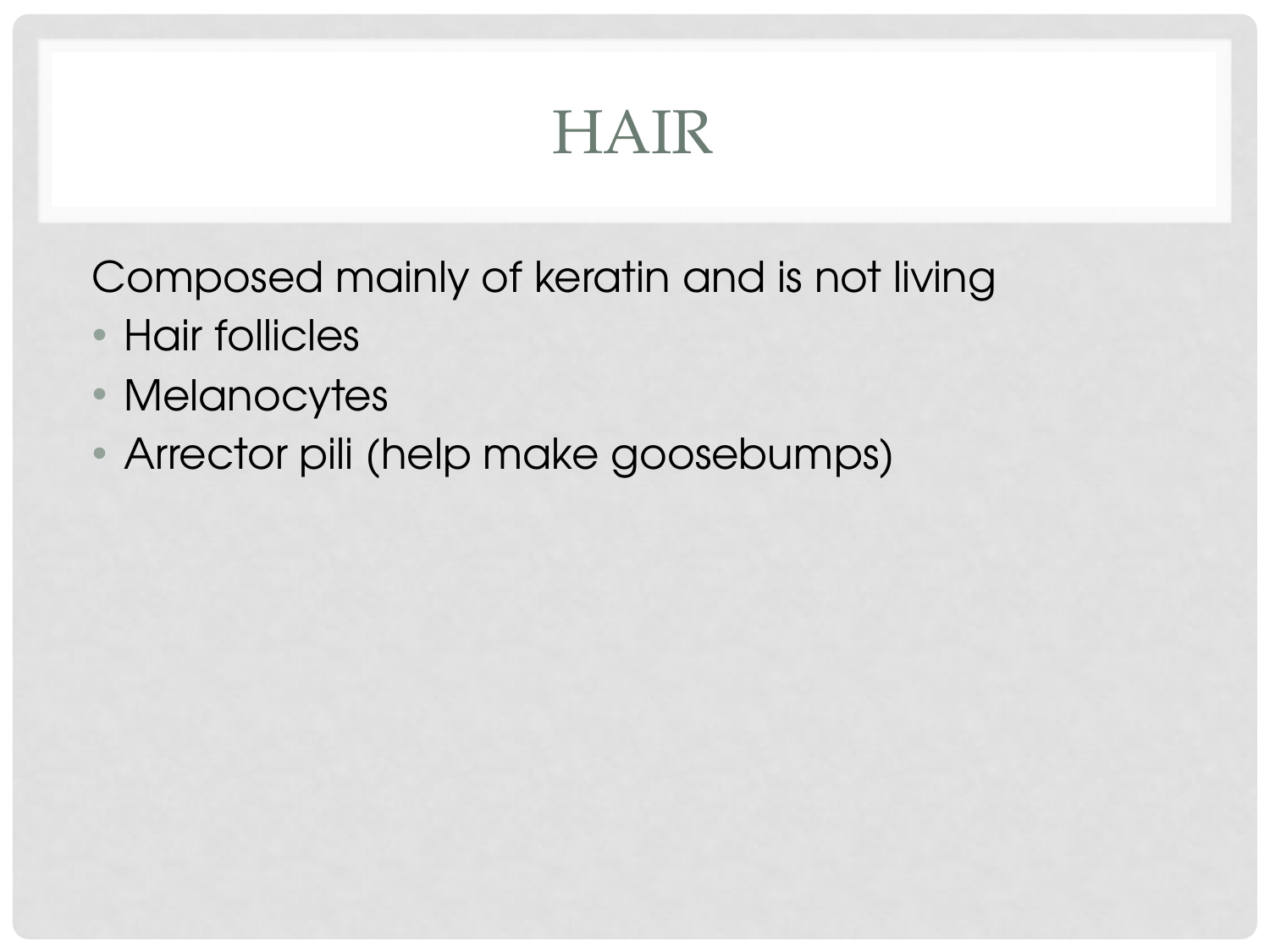

# hair
Composed mainly of keratin and is not living
Hair follicles
Melanocytes
Arrector pili (help make goosebumps)